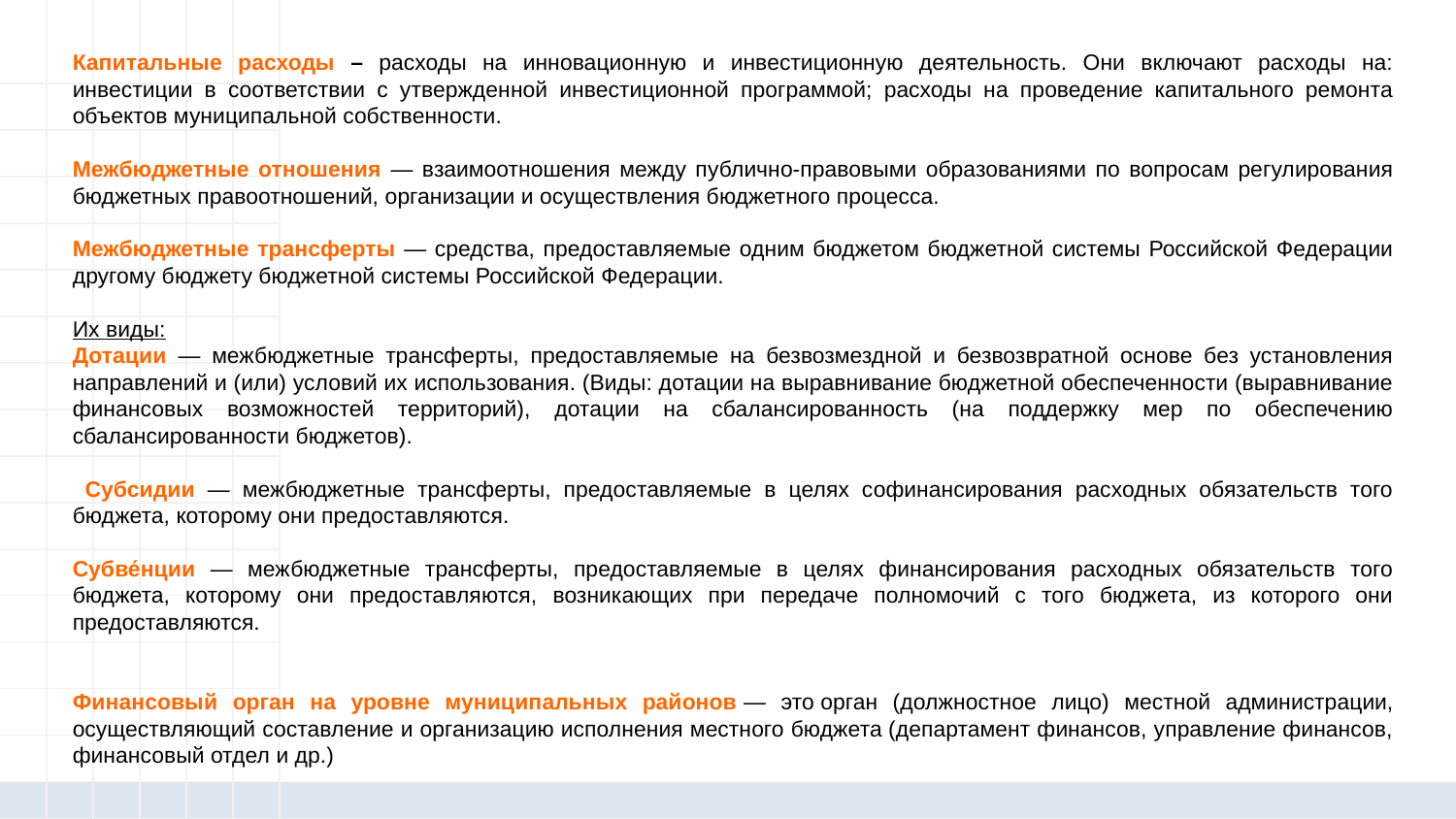

Капитальные расходы – расходы на инновационную и инвестиционную деятельность. Они включают расходы на: инвестиции в соответствии с утвержденной инвестиционной программой; расходы на проведение капитального ремонта объектов муниципальной собственности.

Межбюджетные отношения — взаимоотношения между публично-правовыми образованиями по вопросам регулирования бюджетных правоотношений, организации и осуществления бюджетного процесса.

Межбюджетные трансферты — средства, предоставляемые одним бюджетом бюджетной системы Российской Федерации другому бюджету бюджетной системы Российской Федерации.

Их виды:
Дотации — межбюджетные трансферты, предоставляемые на безвозмездной и безвозвратной основе без установления направлений и (или) условий их использования. (Виды: дотации на выравнивание бюджетной обеспеченности (выравнивание финансовых возможностей территорий), дотации на сбалансированность (на поддержку мер по обеспечению сбалансированности бюджетов).

 Субсидии — межбюджетные трансферты, предоставляемые в целях софинансирования расходных обязательств того бюджета, которому они предоставляются.

Субве́нции — межбюджетные трансферты, предоставляемые в целях финансирования расходных обязательств того бюджета, которому они предоставляются, возникающих при передаче полномочий с того бюджета, из которого они предоставляются.

Финансовый орган на уровне муниципальных районов — это орган (должностное лицо) местной администрации, осуществляющий составление и организацию исполнения местного бюджета (департамент финансов, управление финансов, финансовый отдел и др.)